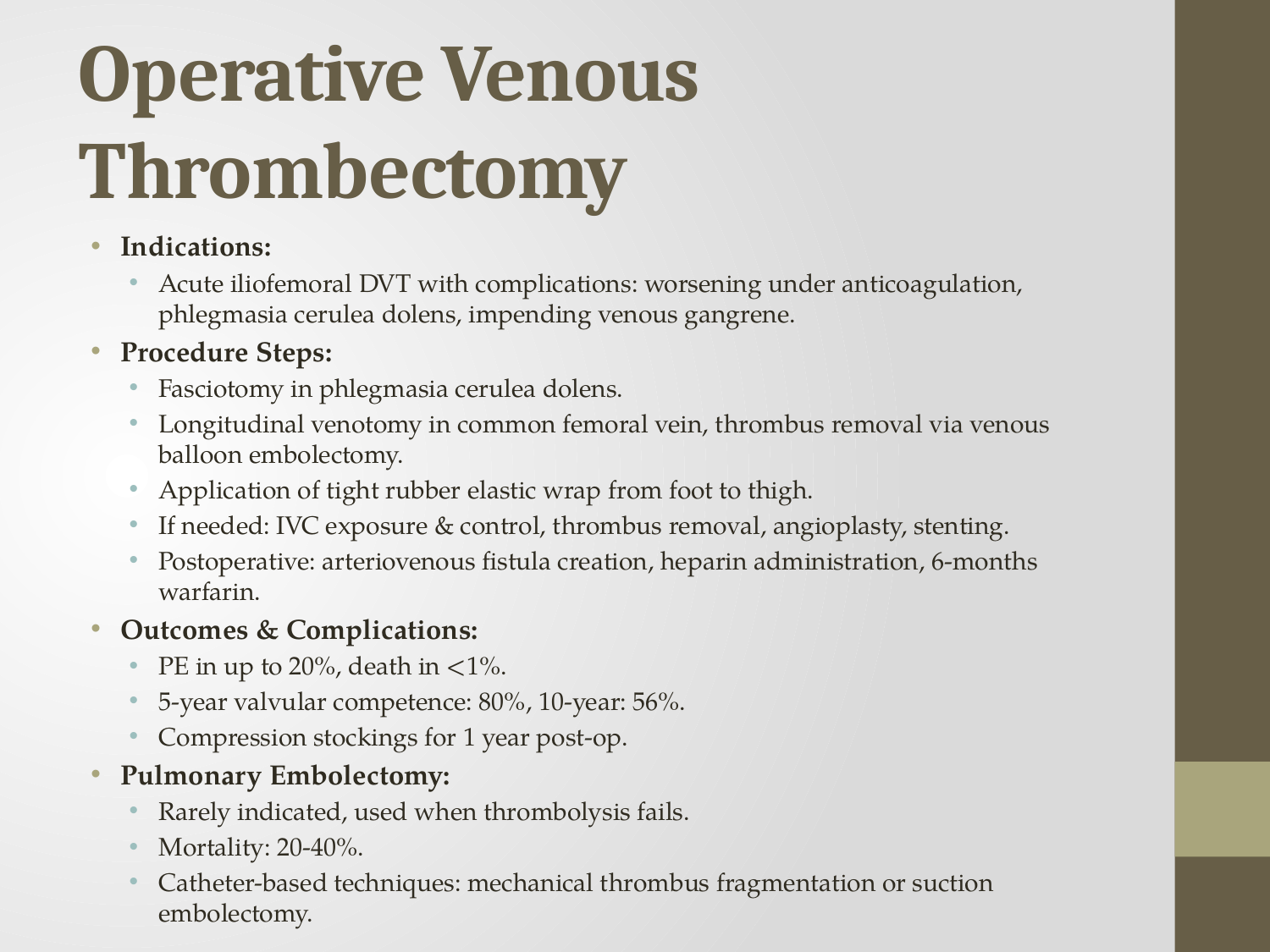

# Operative Venous Thrombectomy
Indications:
Acute iliofemoral DVT with complications: worsening under anticoagulation, phlegmasia cerulea dolens, impending venous gangrene.
Procedure Steps:
Fasciotomy in phlegmasia cerulea dolens.
Longitudinal venotomy in common femoral vein, thrombus removal via venous balloon embolectomy.
Application of tight rubber elastic wrap from foot to thigh.
If needed: IVC exposure & control, thrombus removal, angioplasty, stenting.
Postoperative: arteriovenous fistula creation, heparin administration, 6-months warfarin.
Outcomes & Complications:
PE in up to 20%, death in <1%.
5-year valvular competence: 80%, 10-year: 56%.
Compression stockings for 1 year post-op.
Pulmonary Embolectomy:
Rarely indicated, used when thrombolysis fails.
Mortality: 20-40%.
Catheter-based techniques: mechanical thrombus fragmentation or suction embolectomy.